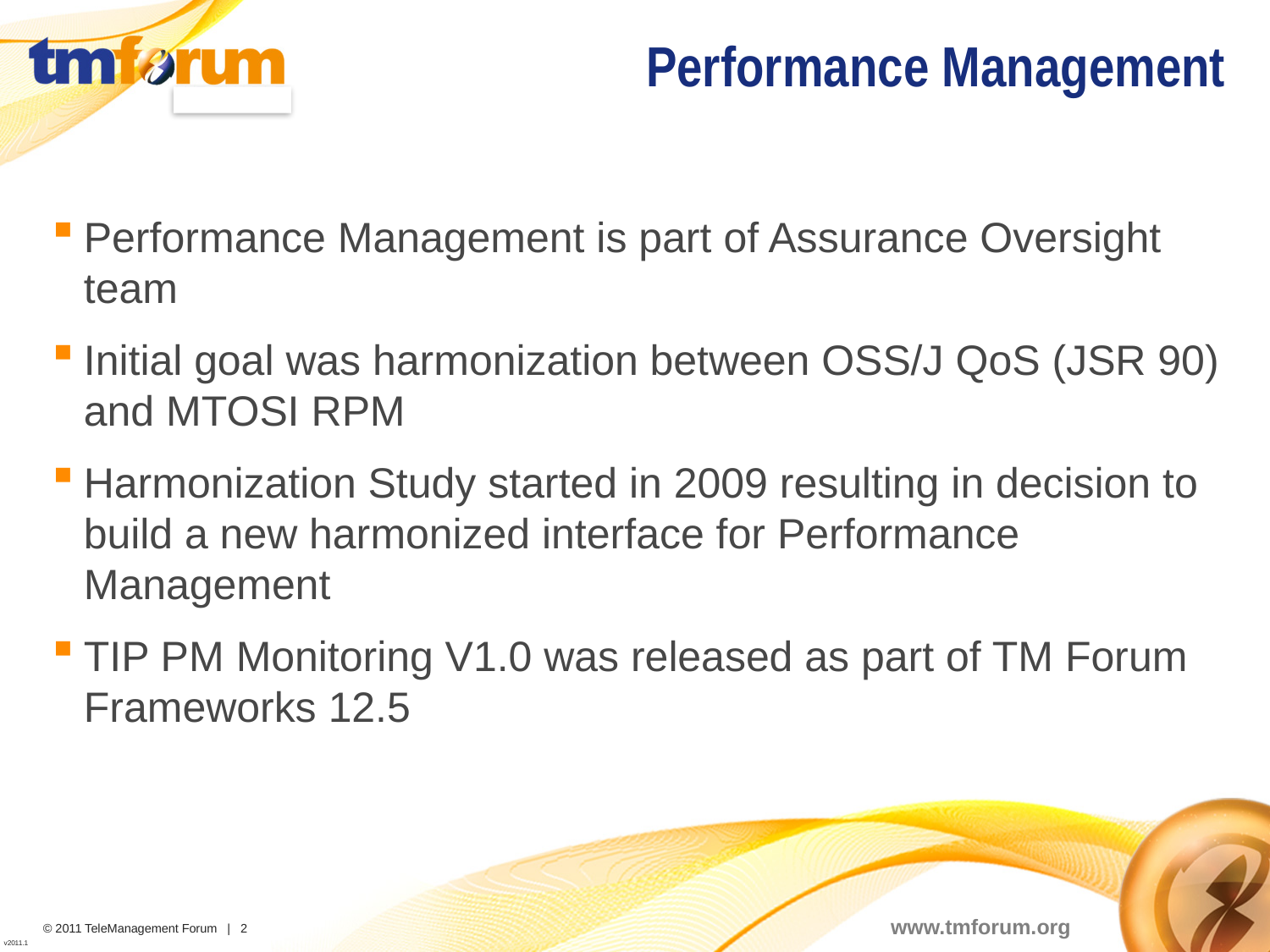

# Performance Management
Performance Management is part of Assurance Oversight team
Initial goal was harmonization between OSS/J QoS (JSR 90) and MTOSI RPM
Harmonization Study started in 2009 resulting in decision to build a new harmonized interface for Performance Management
TIP PM Monitoring V1.0 was released as part of TM Forum Frameworks 12.5